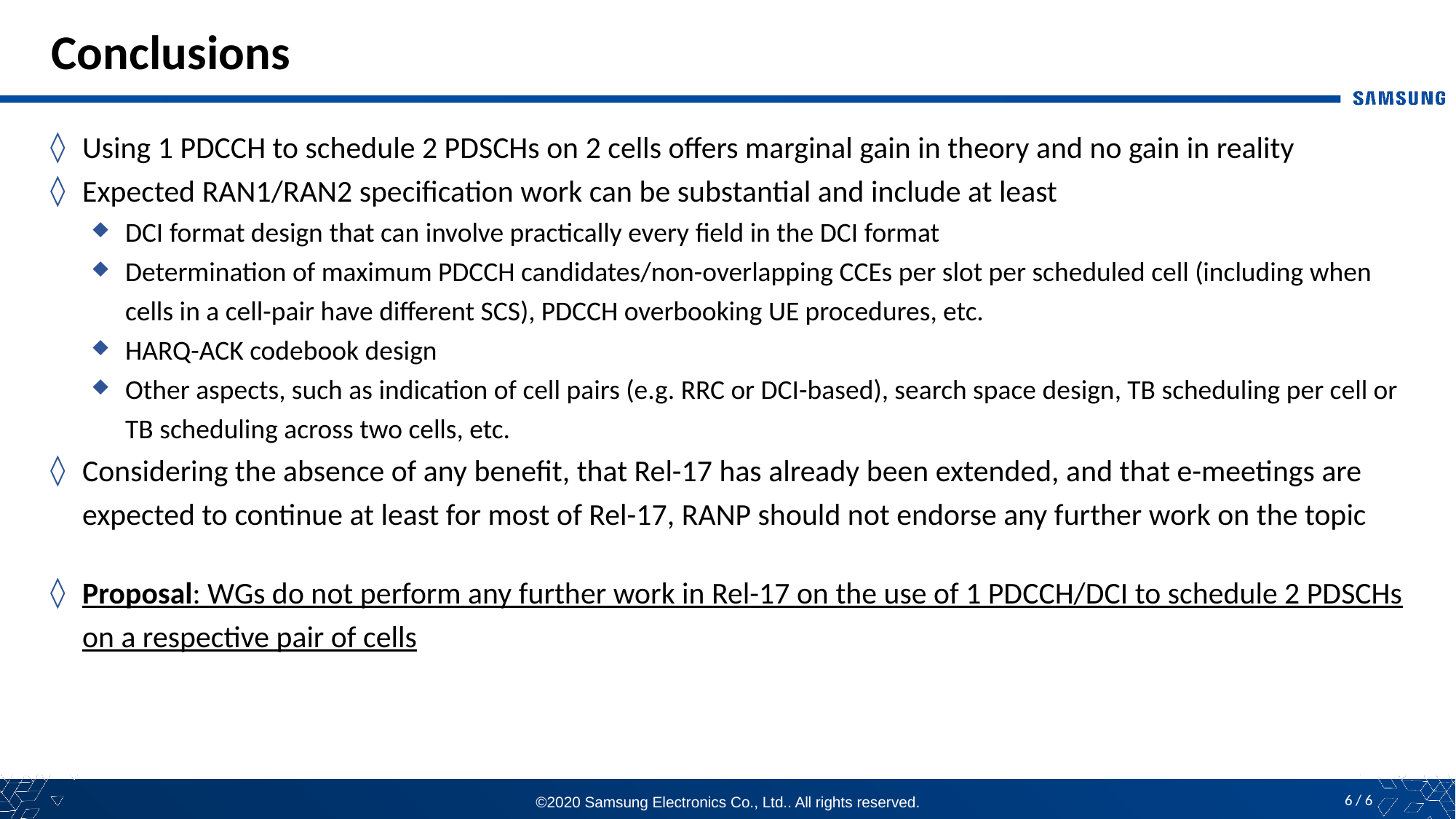

# Conclusions
Using 1 PDCCH to schedule 2 PDSCHs on 2 cells offers marginal gain in theory and no gain in reality
Expected RAN1/RAN2 specification work can be substantial and include at least
DCI format design that can involve practically every field in the DCI format
Determination of maximum PDCCH candidates/non-overlapping CCEs per slot per scheduled cell (including when cells in a cell-pair have different SCS), PDCCH overbooking UE procedures, etc.
HARQ-ACK codebook design
Other aspects, such as indication of cell pairs (e.g. RRC or DCI-based), search space design, TB scheduling per cell or TB scheduling across two cells, etc.
Considering the absence of any benefit, that Rel-17 has already been extended, and that e-meetings are expected to continue at least for most of Rel-17, RANP should not endorse any further work on the topic

Proposal: WGs do not perform any further work in Rel-17 on the use of 1 PDCCH/DCI to schedule 2 PDSCHs on a respective pair of cells